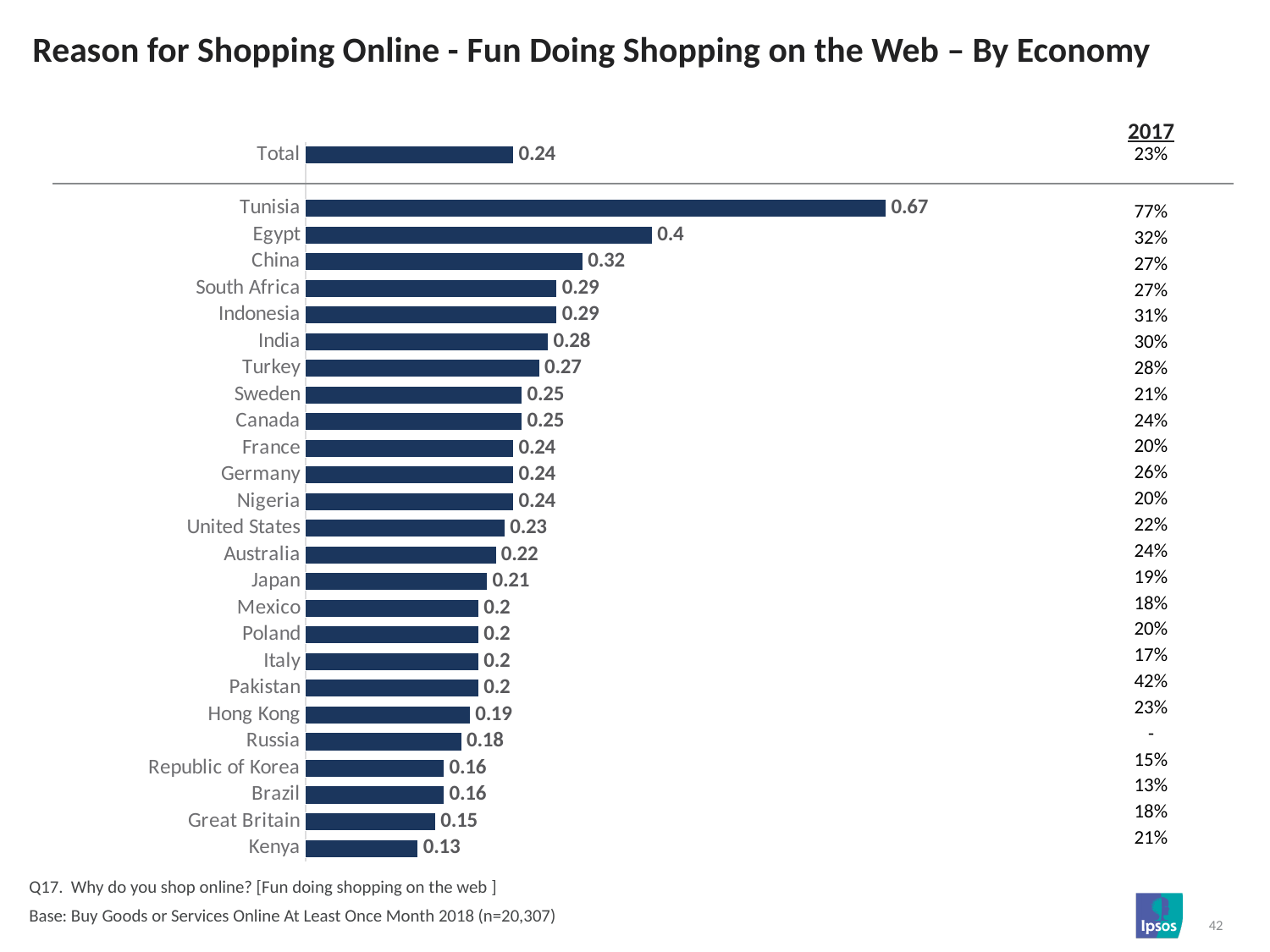

# Reason for Shopping Online - Fun Doing Shopping on the Web – By Economy
| 2017 |
| --- |
| 23% |
|  |
| 77% |
| 32% |
| 27% |
| 27% |
| 31% |
| 30% |
| 28% |
| 21% |
| 24% |
| 20% |
| 26% |
| 20% |
| 22% |
| 24% |
| 19% |
| 18% |
| 20% |
| 17% |
| 42% |
| 23% |
| - |
| 15% |
| 13% |
| 18% |
| 21% |

### Chart

| Category | Column1 |
|---|---|
| Total | 0.24 |
|  | None |
| Tunisia | 0.67 |
| Egypt | 0.4 |
| China | 0.32 |
| South Africa | 0.29 |
| Indonesia | 0.29 |
| India | 0.28 |
| Turkey | 0.27 |
| Sweden | 0.25 |
| Canada | 0.25 |
| France | 0.24 |
| Germany | 0.24 |
| Nigeria | 0.24 |
| United States | 0.23 |
| Australia | 0.22 |
| Japan | 0.21 |
| Mexico | 0.2 |
| Poland | 0.2 |
| Italy | 0.2 |
| Pakistan | 0.2 |
| Hong Kong | 0.19 |
| Russia | 0.18 |
| Republic of Korea | 0.16 |
| Brazil | 0.16 |
| Great Britain | 0.15 |
| Kenya | 0.13 |
Q17.  Why do you shop online? [Fun doing shopping on the web ]
Base: Buy Goods or Services Online At Least Once Month 2018 (n=20,307)